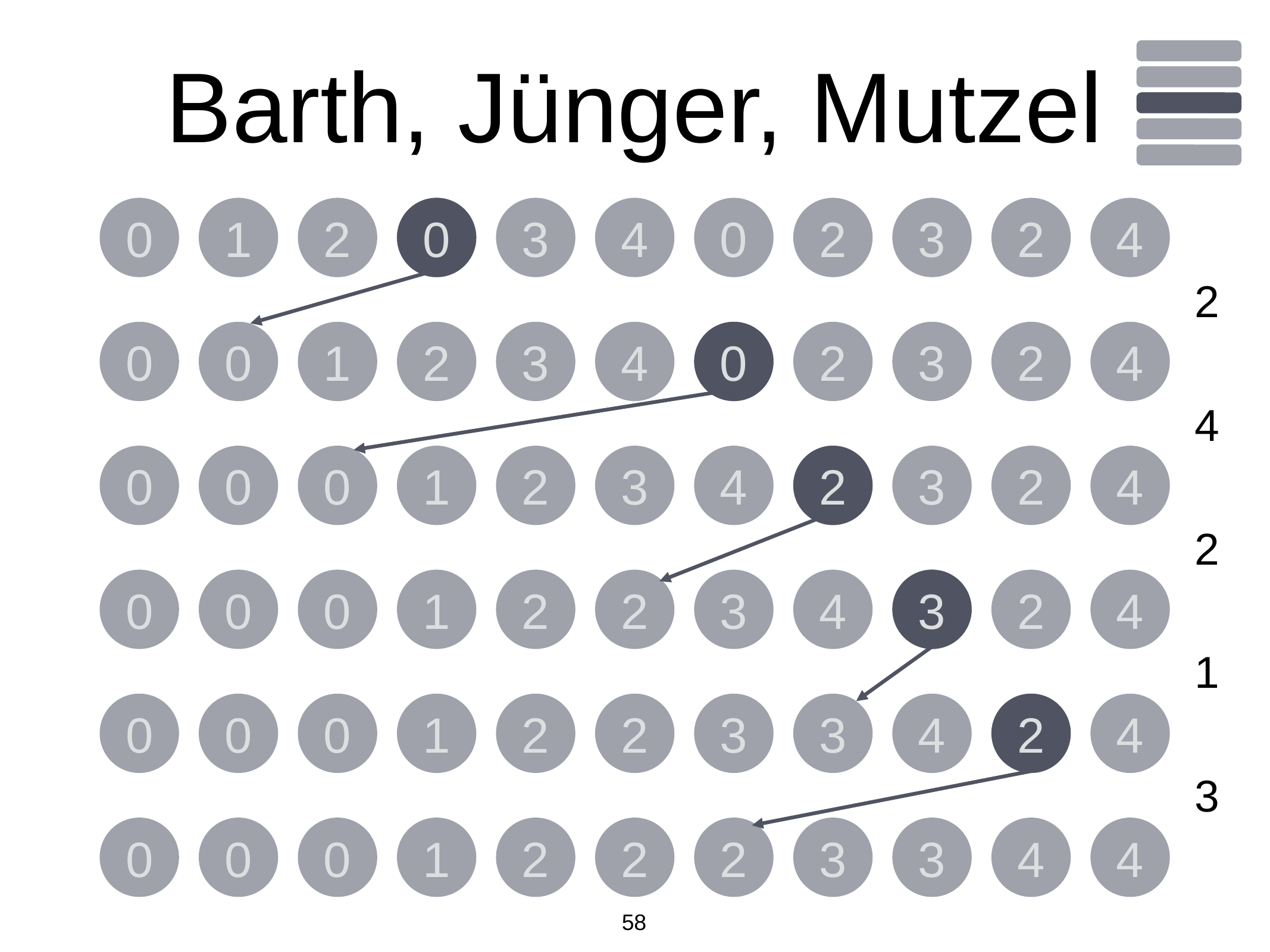

# Barth, Jünger, Mutzel
0
1
2
0
3
4
0
2
3
2
4
0
2

0
0
1
2
3
4
0
2
3
2
4
0

4
0
0
0
1
2
3
4
2
3
2
4
2
2

0
0
0
1
2
2
3
4
3
2
4
3
1

0
0
0
1
2
2
3
3
4
2
4
2
3

0
0
0
1
2
2
2
3
3
4
4
58